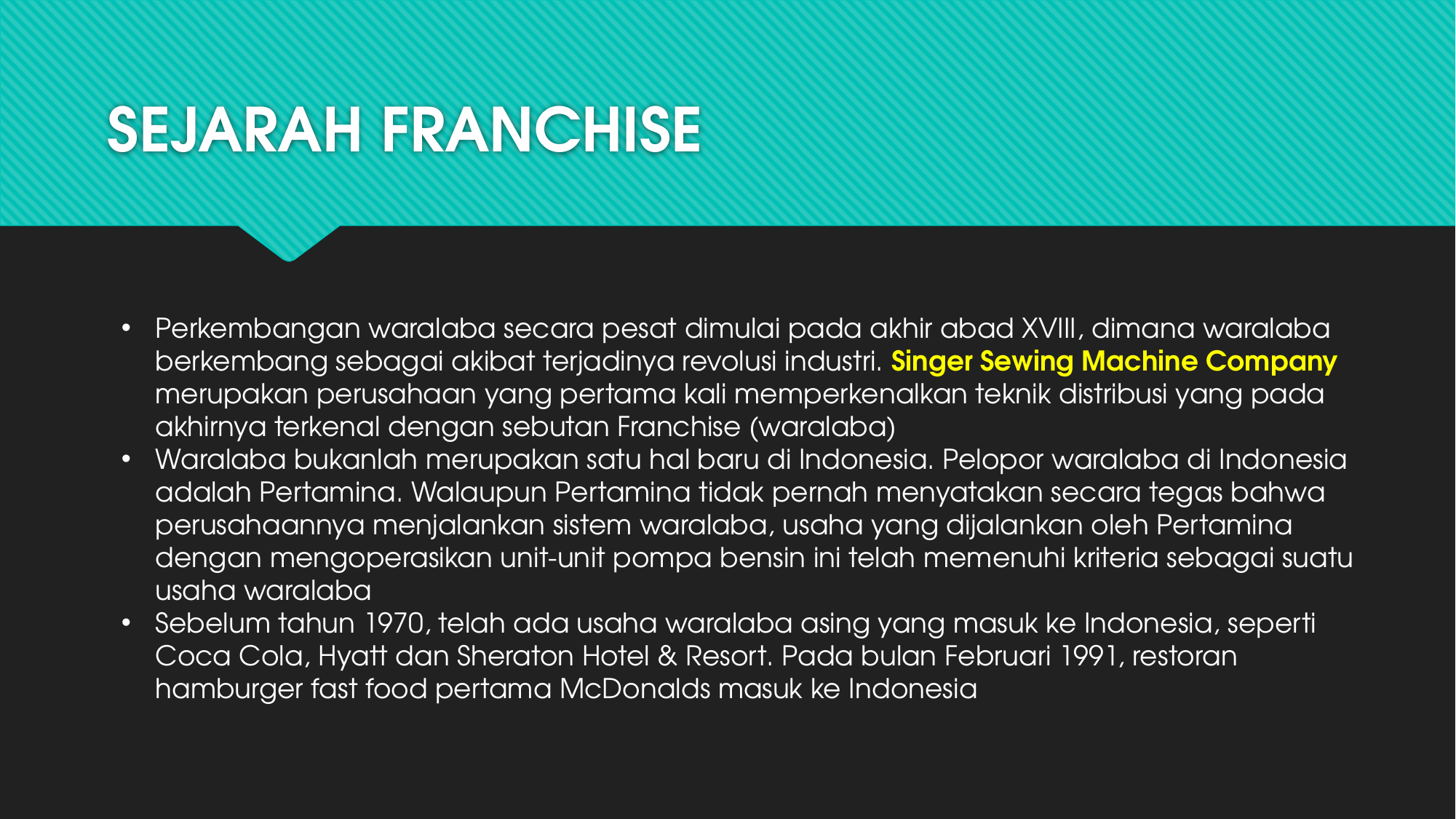

# SEJARAH FRANCHISE
Perkembangan waralaba secara pesat dimulai pada akhir abad XVIII, dimana waralaba berkembang sebagai akibat terjadinya revolusi industri. Singer Sewing Machine Company merupakan perusahaan yang pertama kali memperkenalkan teknik distribusi yang pada akhirnya terkenal dengan sebutan Franchise (waralaba)
Waralaba bukanlah merupakan satu hal baru di Indonesia. Pelopor waralaba di Indonesia adalah Pertamina. Walaupun Pertamina tidak pernah menyatakan secara tegas bahwa perusahaannya menjalankan sistem waralaba, usaha yang dijalankan oleh Pertamina dengan mengoperasikan unit-unit pompa bensin ini telah memenuhi kriteria sebagai suatu usaha waralaba
Sebelum tahun 1970, telah ada usaha waralaba asing yang masuk ke Indonesia, seperti Coca Cola, Hyatt dan Sheraton Hotel & Resort. Pada bulan Februari 1991, restoran hamburger fast food pertama McDonalds masuk ke Indonesia